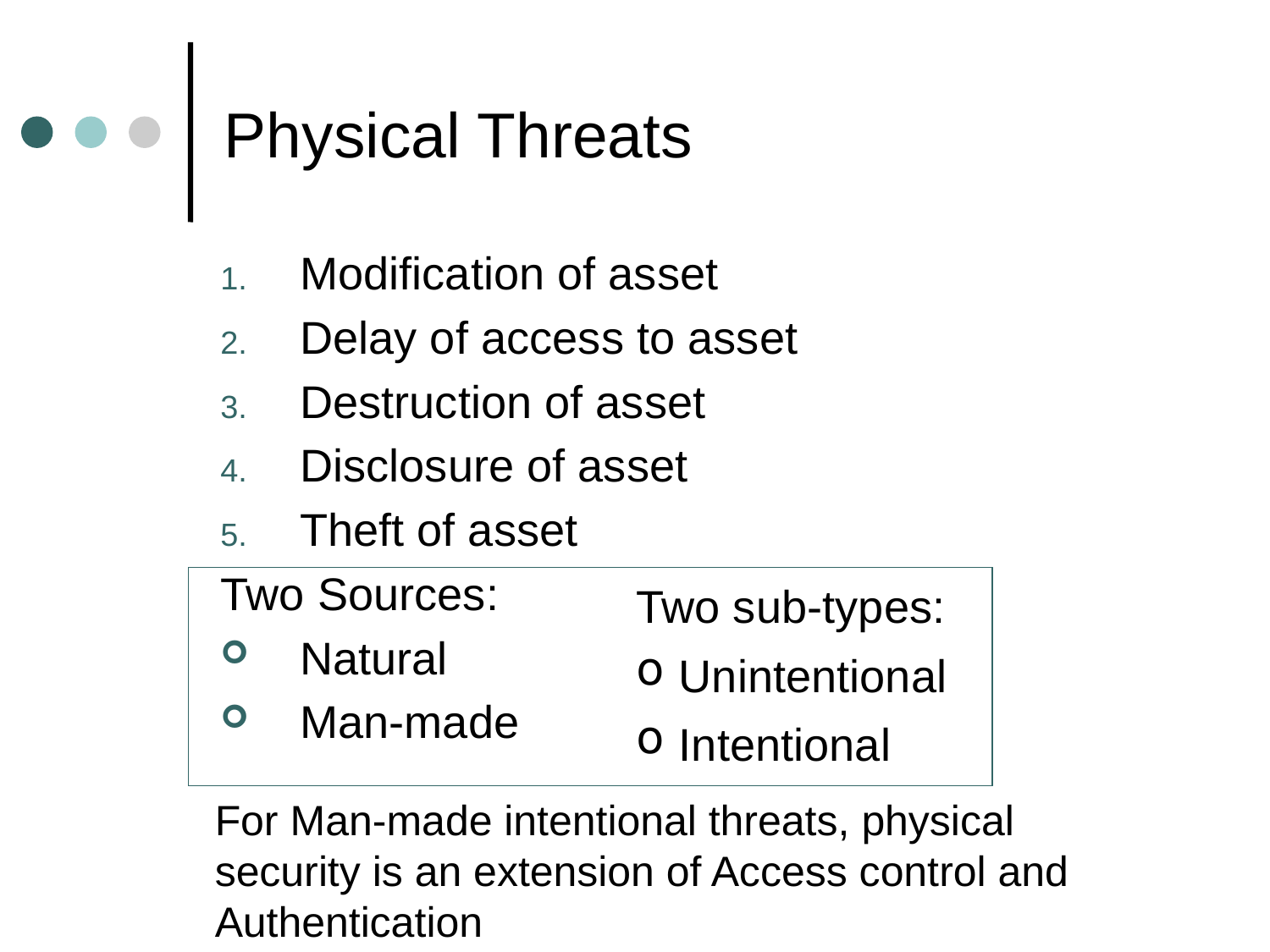

# Physical Threats
Modification of asset
Delay of access to asset
Destruction of asset
Disclosure of asset
Theft of asset
Two Sources:
Natural
Man-made

Two sub-types:
 Unintentional
 Intentional

For Man-made intentional threats, physical security is an extension of Access control and Authentication